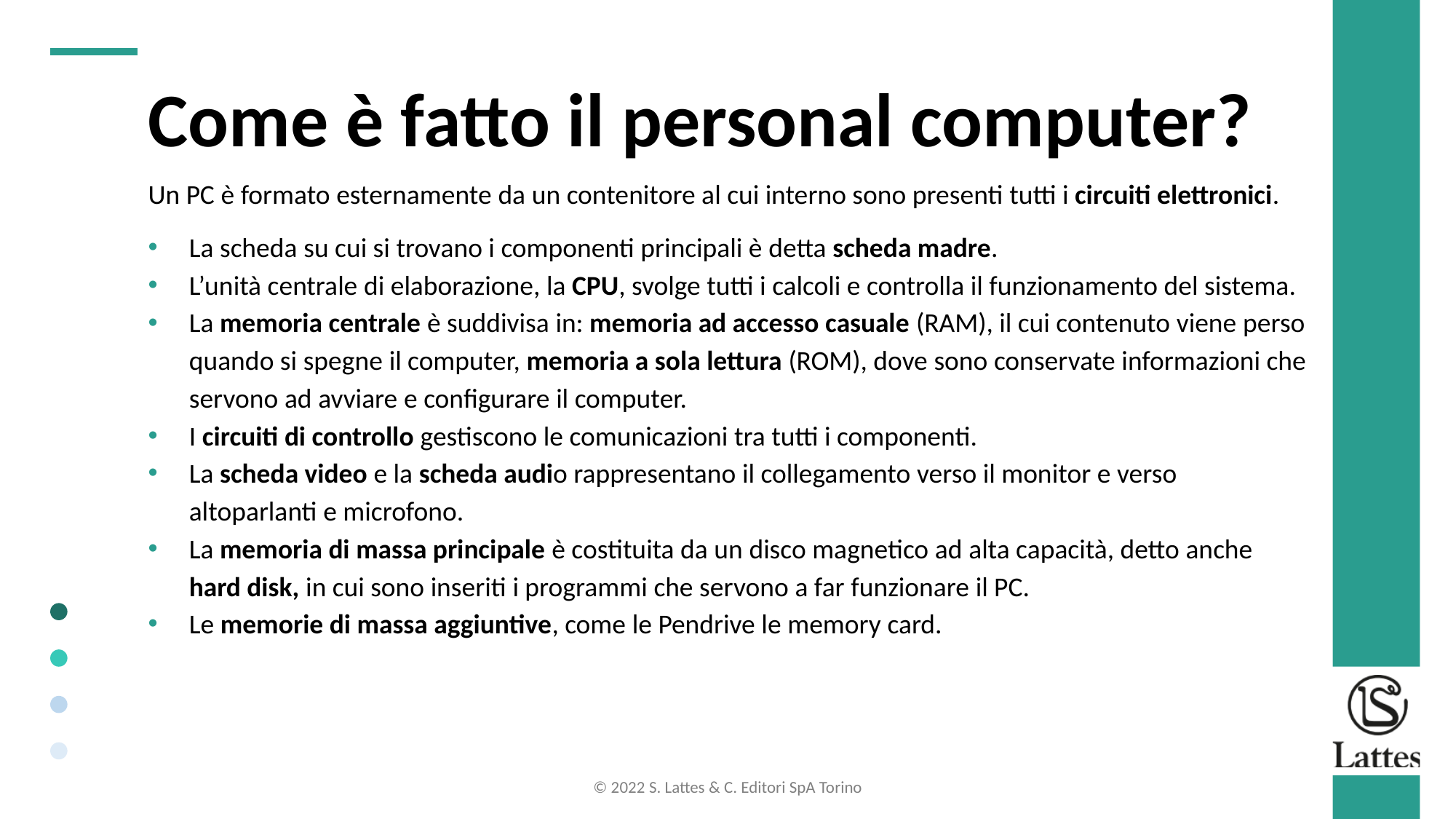

Come è fatto il personal computer?
Un PC è formato esternamente da un contenitore al cui interno sono presenti tutti i circuiti elettronici.
La scheda su cui si trovano i componenti principali è detta scheda madre.
L’unità centrale di elaborazione, la CPU, svolge tutti i calcoli e controlla il funzionamento del sistema.
La memoria centrale è suddivisa in: memoria ad accesso casuale (RAM), il cui contenuto viene perso quando si spegne il computer, memoria a sola lettura (ROM), dove sono conservate informazioni che servono ad avviare e configurare il computer.
I circuiti di controllo gestiscono le comunicazioni tra tutti i componenti.
La scheda video e la scheda audio rappresentano il collegamento verso il monitor e verso altoparlanti e microfono.
La memoria di massa principale è costituita da un disco magnetico ad alta capacità, detto anche hard disk, in cui sono inseriti i programmi che servono a far funzionare il PC.
Le memorie di massa aggiuntive, come le Pendrive le memory card.